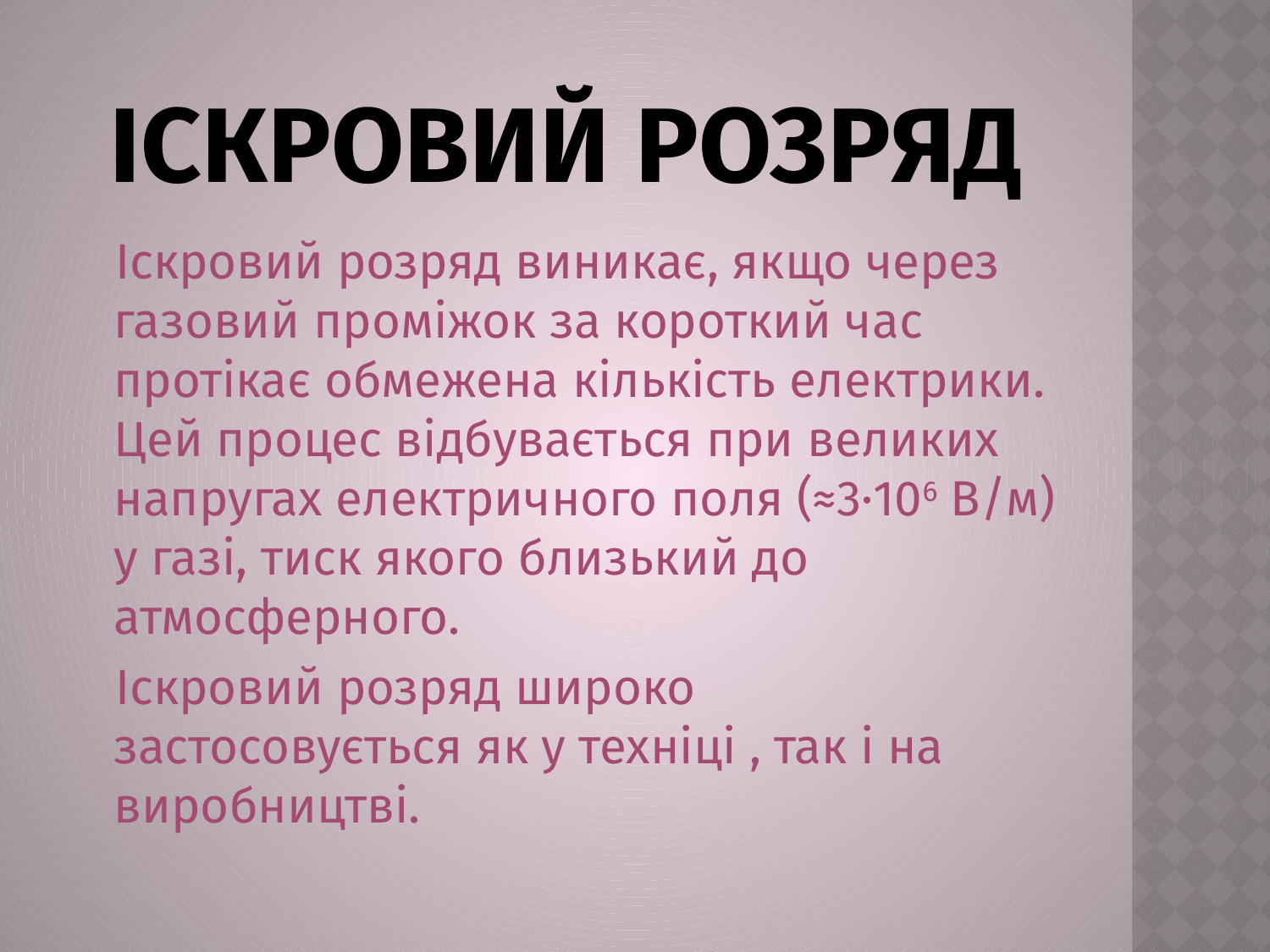

# Іскровий розряд
   Іскровий розряд виникає, якщо через газовий проміжок за короткий час протікає обмежена кількість електрики. Цей процес відбувається при великих напругах електричного поля (≈3·106 В/м) у газі, тиск якого близький до атмосферного.
   Іскровий розряд широко застосовується як у техніці , так і на виробництві.